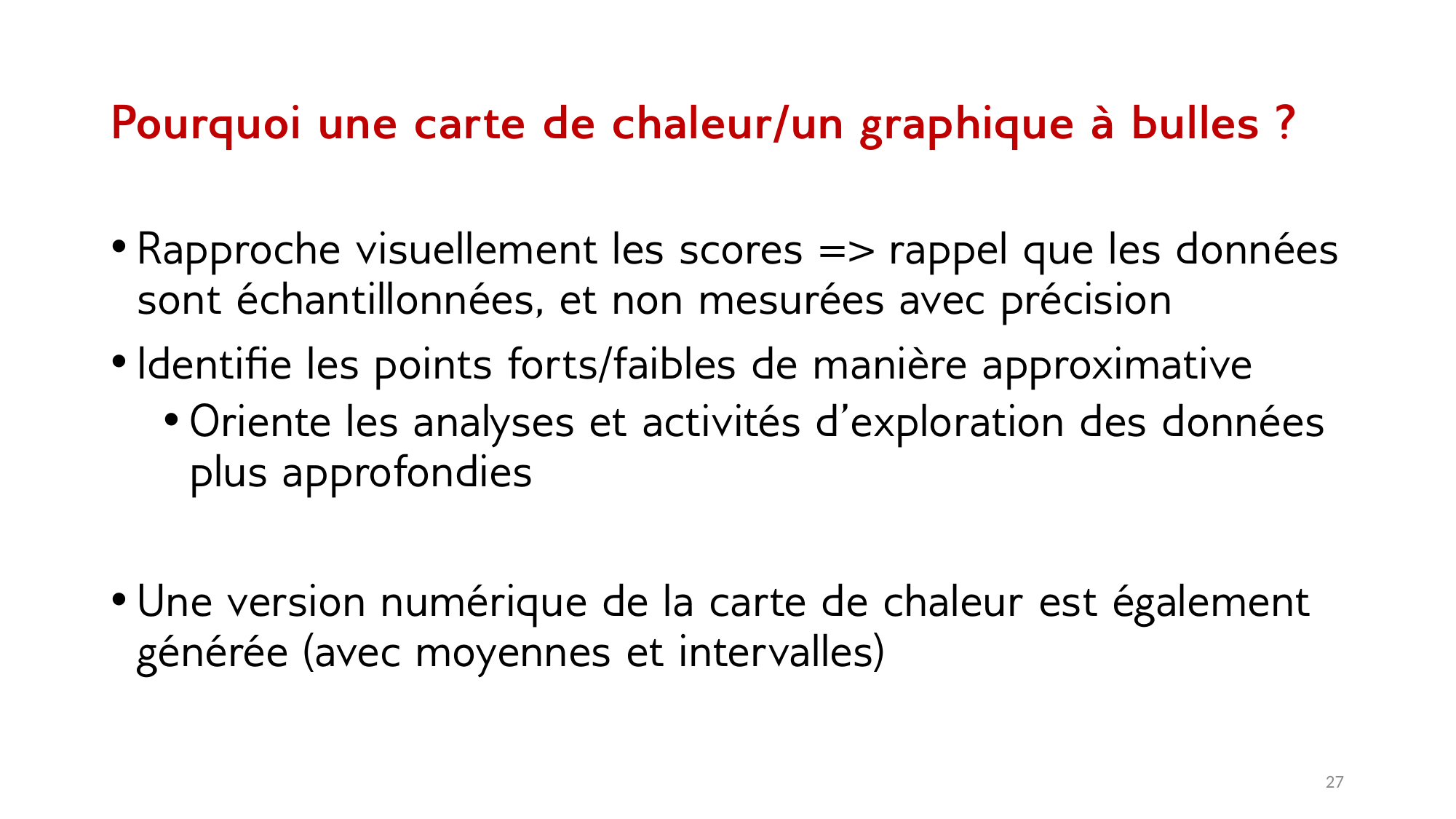

# Pourquoi une carte de chaleur/un graphique à bulles ?
Rapproche visuellement les scores => rappel que les données sont échantillonnées, et non mesurées avec précision
Identifie les points forts/faibles de manière approximative
Oriente les analyses et activités d’exploration des données plus approfondies

Une version numérique de la carte de chaleur est également générée (avec moyennes et intervalles)

27